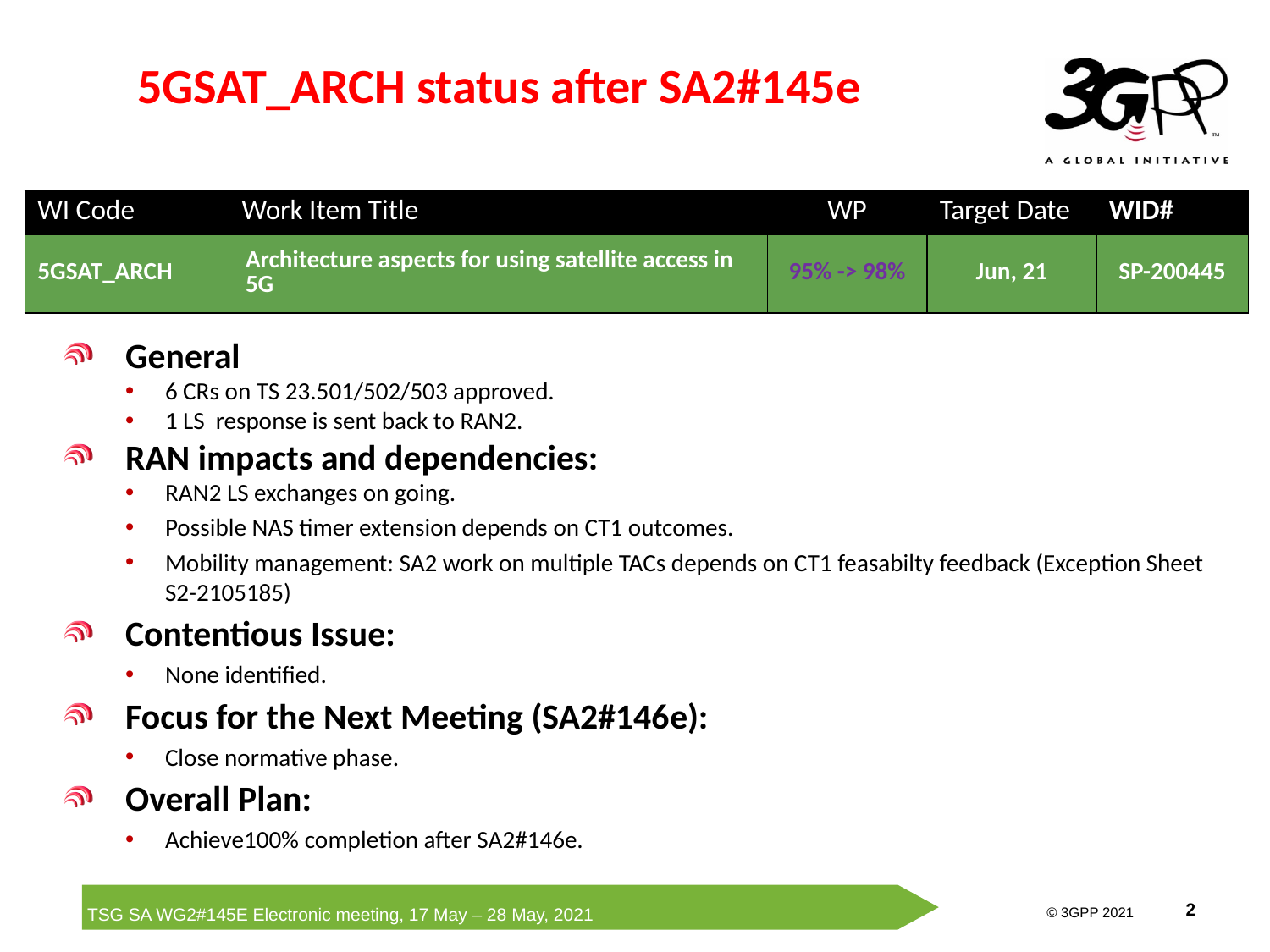

# 5GSAT_ARCH status after SA2#145e
| WI Code | Work Item Title | WP | Target Date | WID# |
| --- | --- | --- | --- | --- |
| 5GSAT\_ARCH | Architecture aspects for using satellite access in 5G | 95% -> 98% | Jun, 21 | SP-200445 |
General
6 CRs on TS 23.501/502/503 approved.
1 LS  response is sent back to RAN2.
RAN impacts and dependencies:
RAN2 LS exchanges on going.
Possible NAS timer extension depends on CT1 outcomes.
Mobility management: SA2 work on multiple TACs depends on CT1 feasabilty feedback (Exception Sheet S2-2105185)
Contentious Issue:
None identified.
Focus for the Next Meeting (SA2#146e):
Close normative phase.
Overall Plan:
Achieve100% completion after SA2#146e.